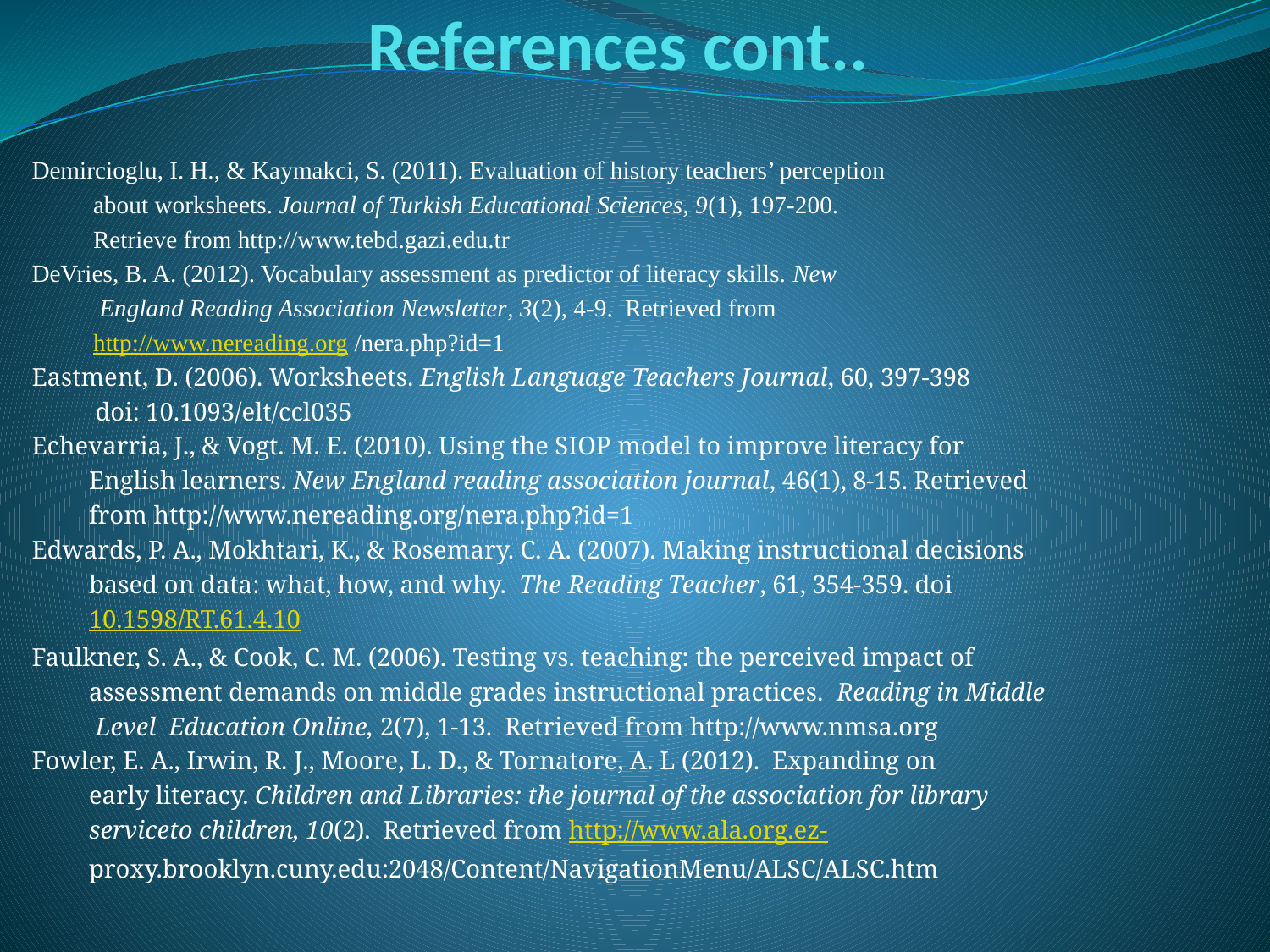

# References cont..
Demircioglu, I. H., & Kaymakci, S. (2011). Evaluation of history teachers’ perception
          about worksheets. Journal of Turkish Educational Sciences, 9(1), 197-200.
          Retrieve from http://www.tebd.gazi.edu.tr
DeVries, B. A. (2012). Vocabulary assessment as predictor of literacy skills. New
           England Reading Association Newsletter, 3(2), 4-9.  Retrieved from
          http://www.nereading.org /nera.php?id=1
Eastment, D. (2006). Worksheets. English Language Teachers Journal, 60, 397-398
          doi: 10.1093/elt/ccl035
Echevarria, J., & Vogt. M. E. (2010). Using the SIOP model to improve literacy for
         English learners. New England reading association journal, 46(1), 8-15. Retrieved
         from http://www.nereading.org/nera.php?id=1
Edwards, P. A., Mokhtari, K., & Rosemary. C. A. (2007). Making instructional decisions
         based on data: what, how, and why.  The Reading Teacher, 61, 354-359. doi
         10.1598/RT.61.4.10
Faulkner, S. A., & Cook, C. M. (2006). Testing vs. teaching: the perceived impact of
         assessment demands on middle grades instructional practices.  Reading in Middle
          Level  Education Online, 2(7), 1-13.  Retrieved from http://www.nmsa.org
Fowler, E. A., Irwin, R. J., Moore, L. D., & Tornatore, A. L (2012).  Expanding on
         early literacy. Children and Libraries: the journal of the association for library
         serviceto children, 10(2).  Retrieved from http://www.ala.org.ez-
         proxy.brooklyn.cuny.edu:2048/Content/NavigationMenu/ALSC/ALSC.htm